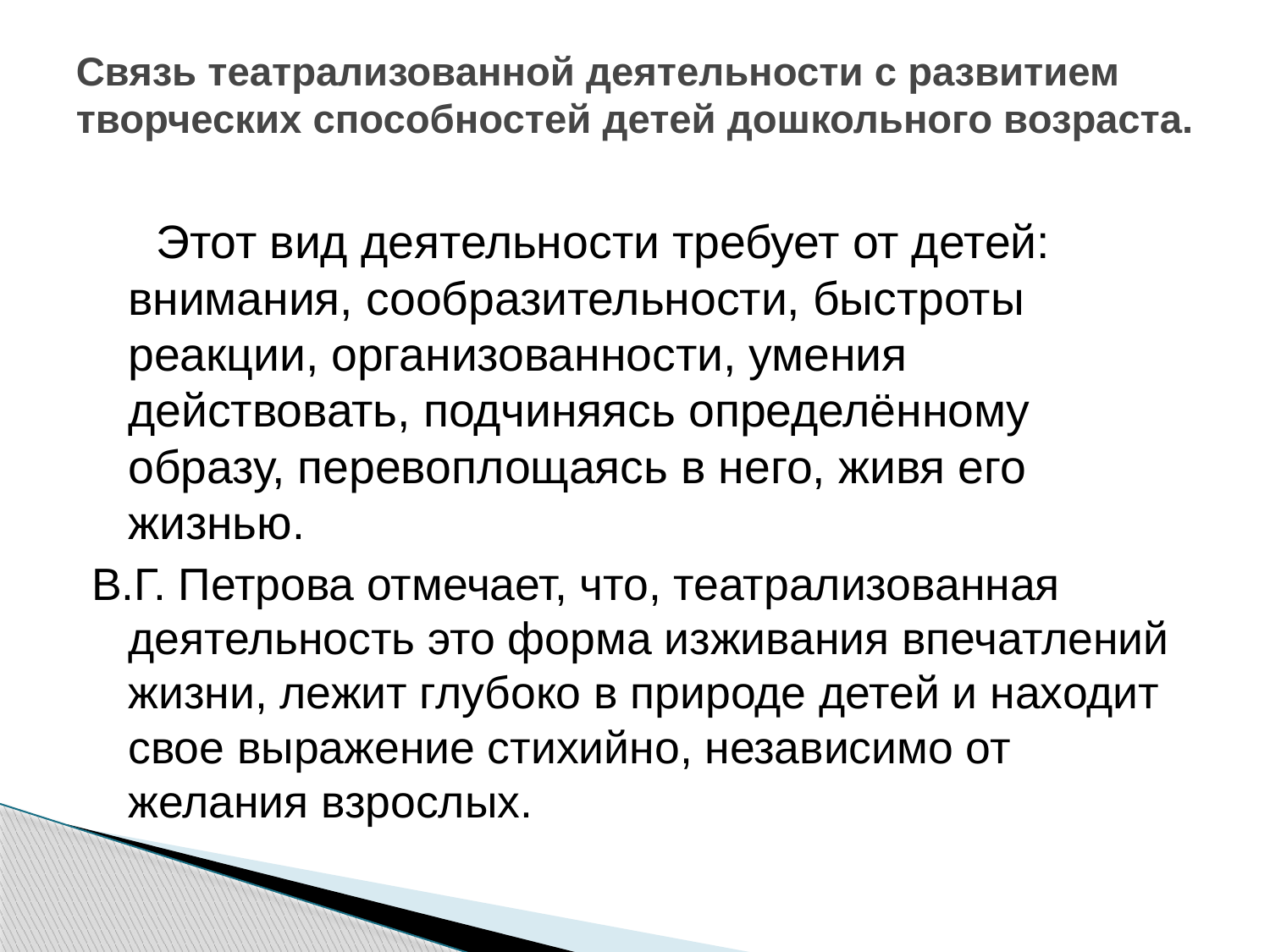

# Связь театрализованной деятельности с развитием творческих способностей детей дошкольного возраста.
     Этот вид деятельности требует от детей: внимания, сообразительности, быстроты реакции, организованности, умения действовать, подчиняясь определённому образу, перевоплощаясь в него, живя его жизнью.
В.Г. Петрова отмечает, что, театрализованная деятельность это форма изживания впечатлений жизни, лежит глубоко в природе детей и находит свое выражение стихийно, независимо от желания взрослых.